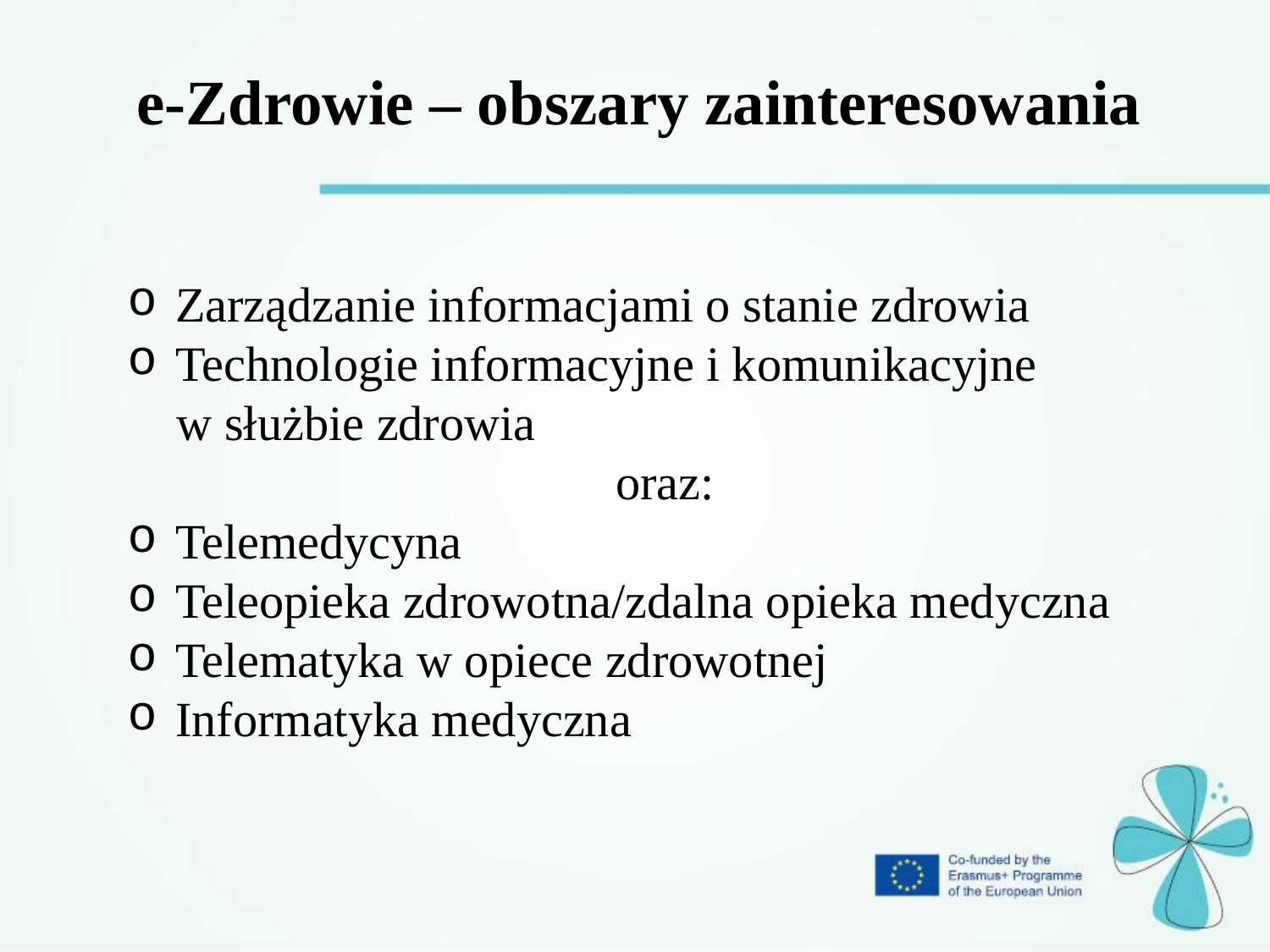

e-Zdrowie – obszary zainteresowania
Zarządzanie informacjami o stanie zdrowia
Technologie informacyjne i komunikacyjne
    w służbie zdrowia
oraz:
Telemedycyna
Teleopieka zdrowotna/zdalna opieka medyczna
Telematyka w opiece zdrowotnej
Informatyka medyczna